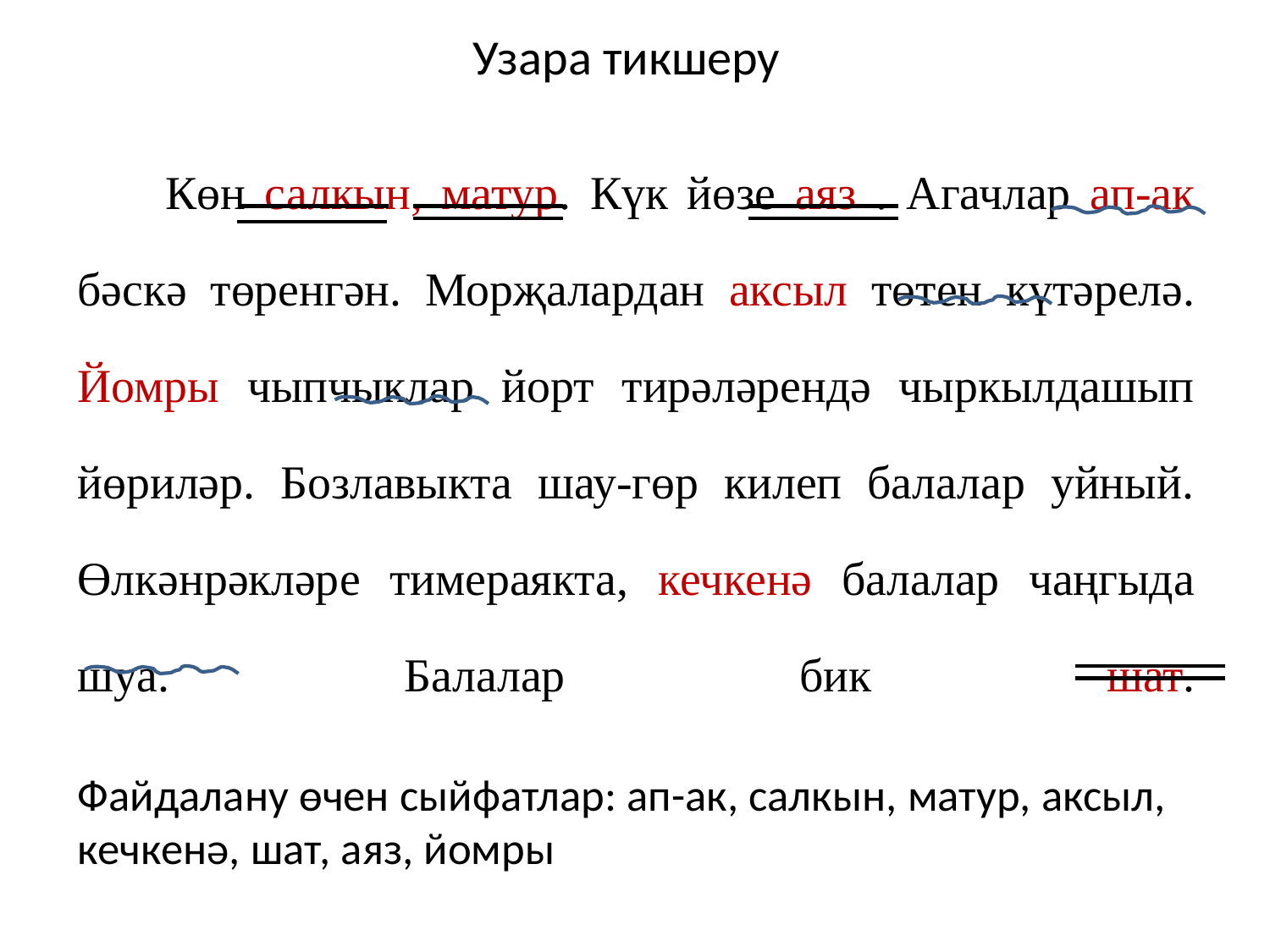

# Узара тикшеру
     Көн салкын, матур. Күк йөзе аяз . Агачлар ап-ак бәскә төренгән. Морҗалардан аксыл төтен күтәрелә. Йомры чыпчыклар йорт тирәләрендә чыркылдашып йөриләр. Бозлавыкта шау-гөр килеп балалар уйный. Өлкәнрәкләре тимераякта, кечкенә балалар чаңгыда шуа. Балалар бик шат.
Файдалану өчен сыйфатлар: ап-ак, салкын, матур, аксыл, кечкенә, шат, аяз, йомры